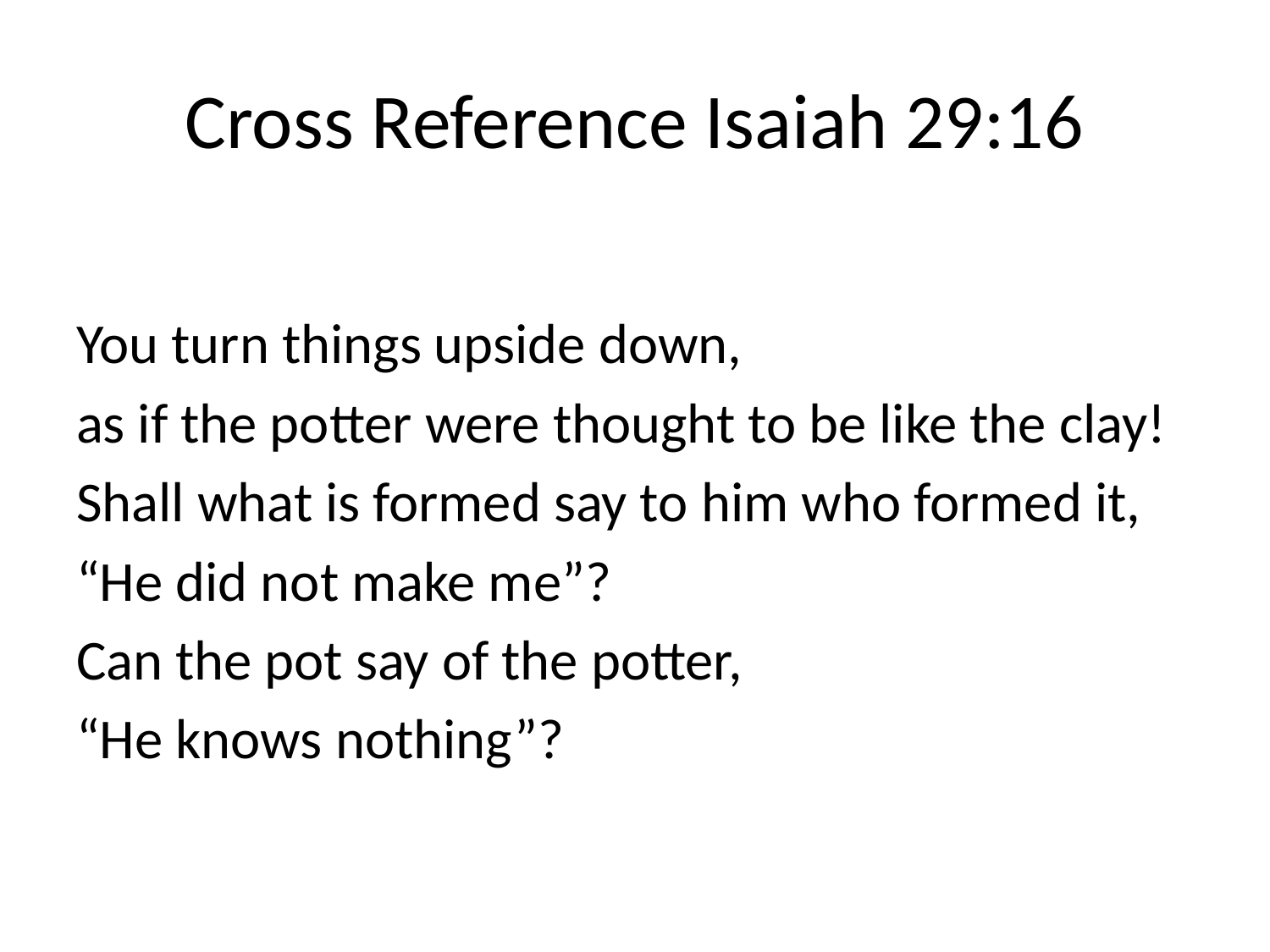

# Cross Reference Isaiah 29:16

You turn things upside down,
as if the potter were thought to be like the clay!
Shall what is formed say to him who formed it,
“He did not make me”?
Can the pot say of the potter,
“He knows nothing”?